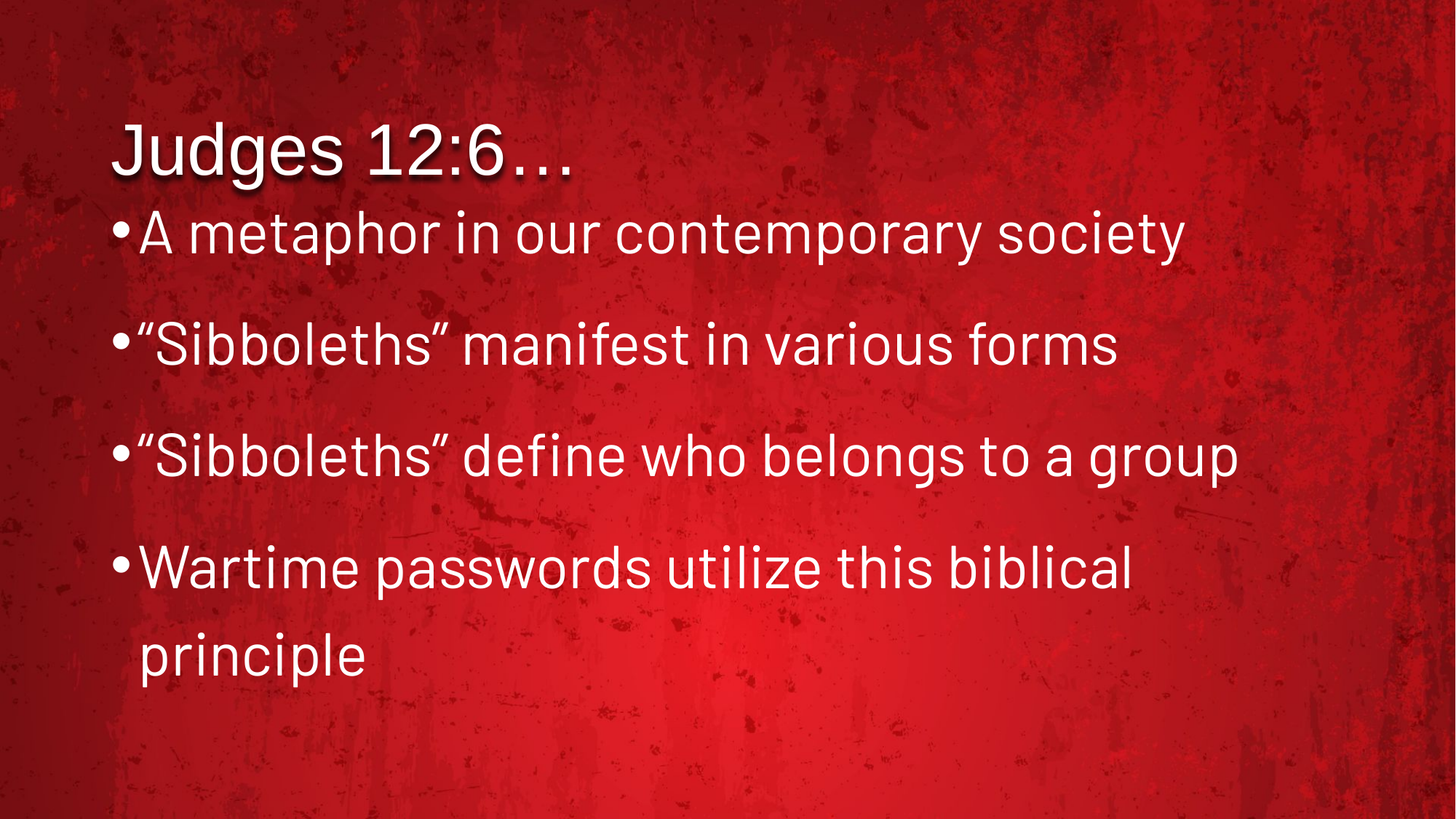

# Judges 12:6…
A metaphor in our contemporary society
“Sibboleths” manifest in various forms
“Sibboleths” define who belongs to a group
Wartime passwords utilize this biblical principle